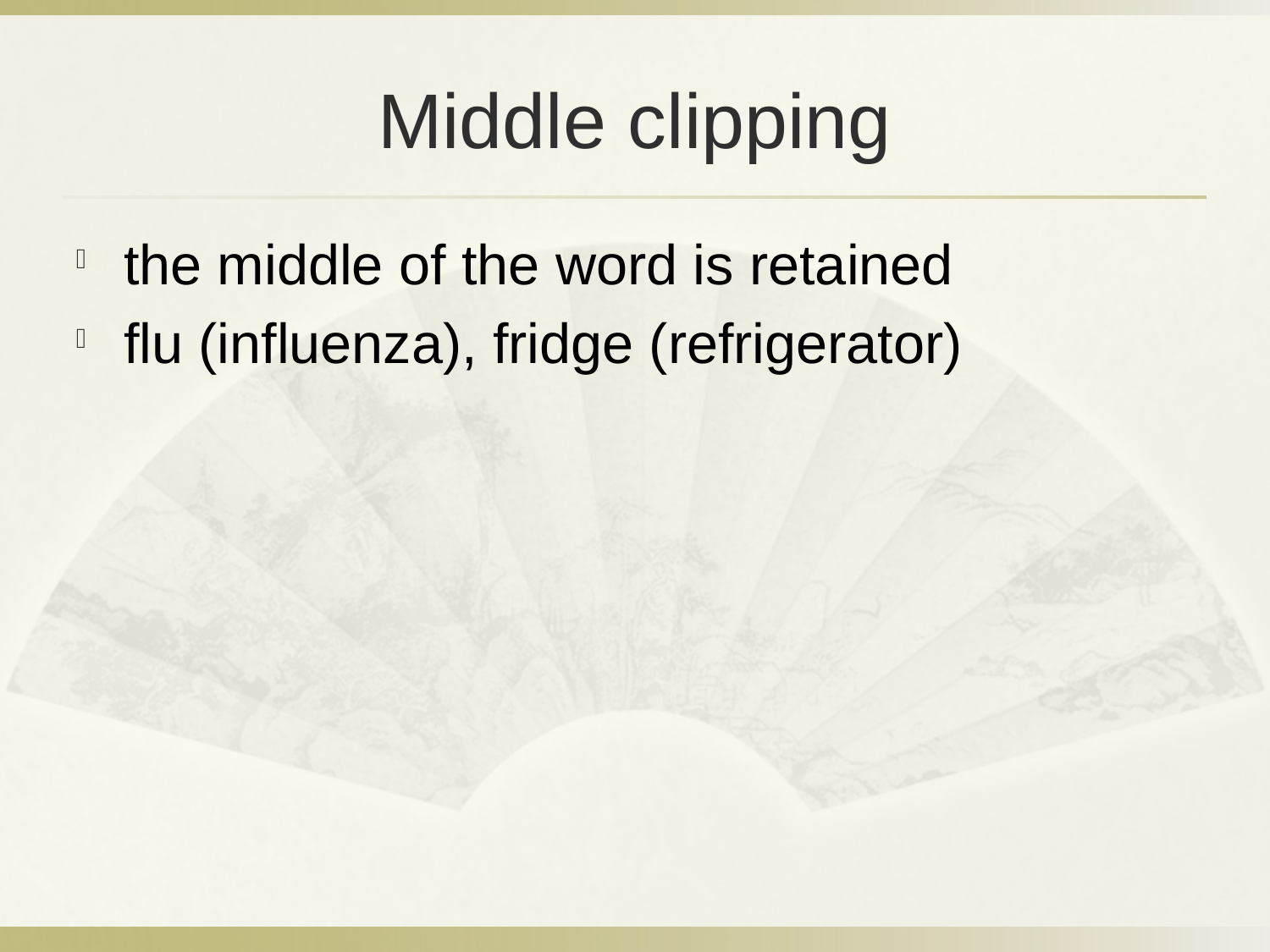

# Middle clipping
the middle of the word is retained
flu (influenza), fridge (refrigerator)